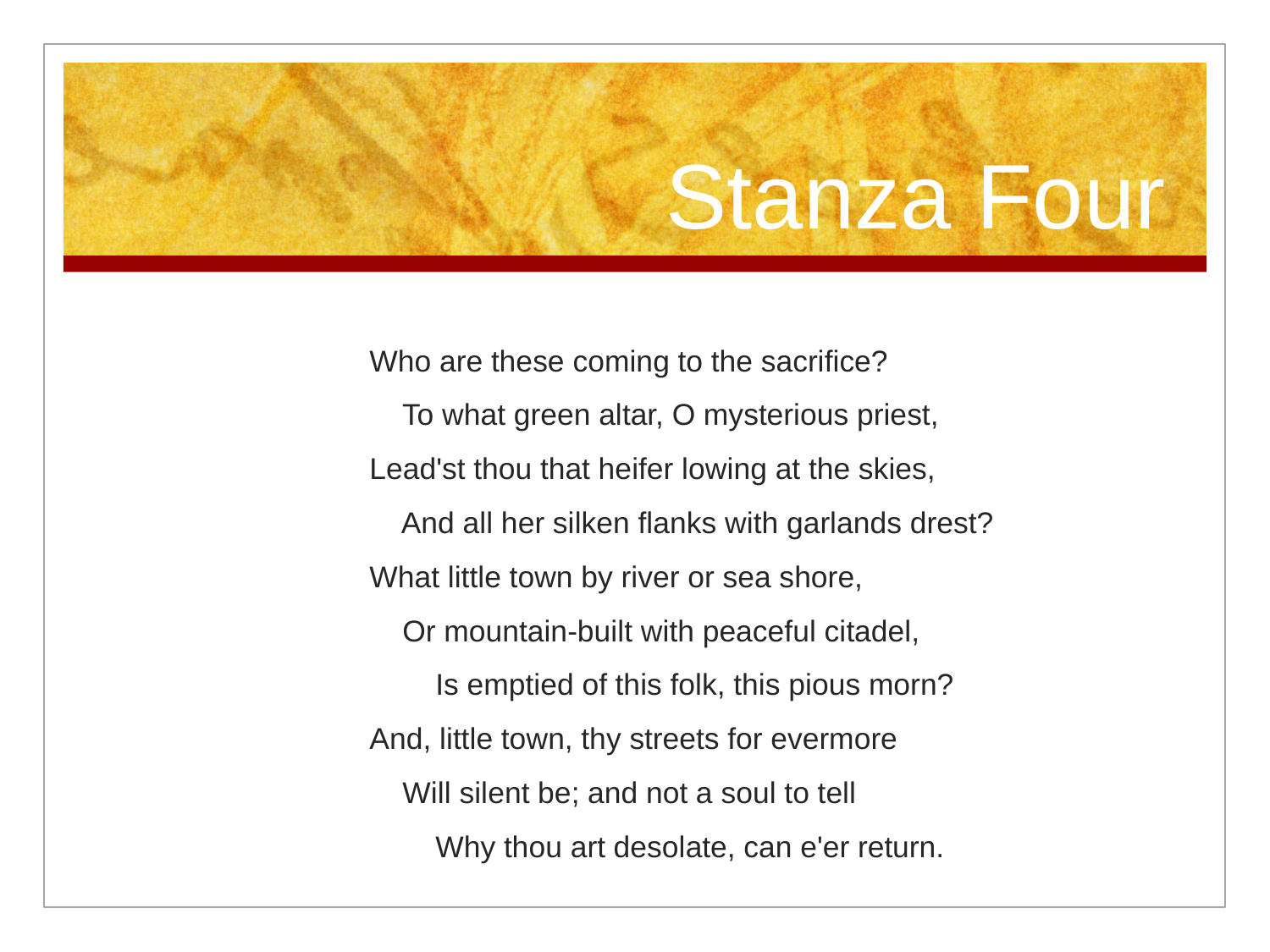

# Stanza Four
	Who are these coming to the sacrifice?
    To what green altar, O mysterious priest,
Lead'st thou that heifer lowing at the skies,
    And all her silken flanks with garlands drest?
What little town by river or sea shore,
    Or mountain-built with peaceful citadel,
        Is emptied of this folk, this pious morn?
And, little town, thy streets for evermore
    Will silent be; and not a soul to tell
        Why thou art desolate, can e'er return.